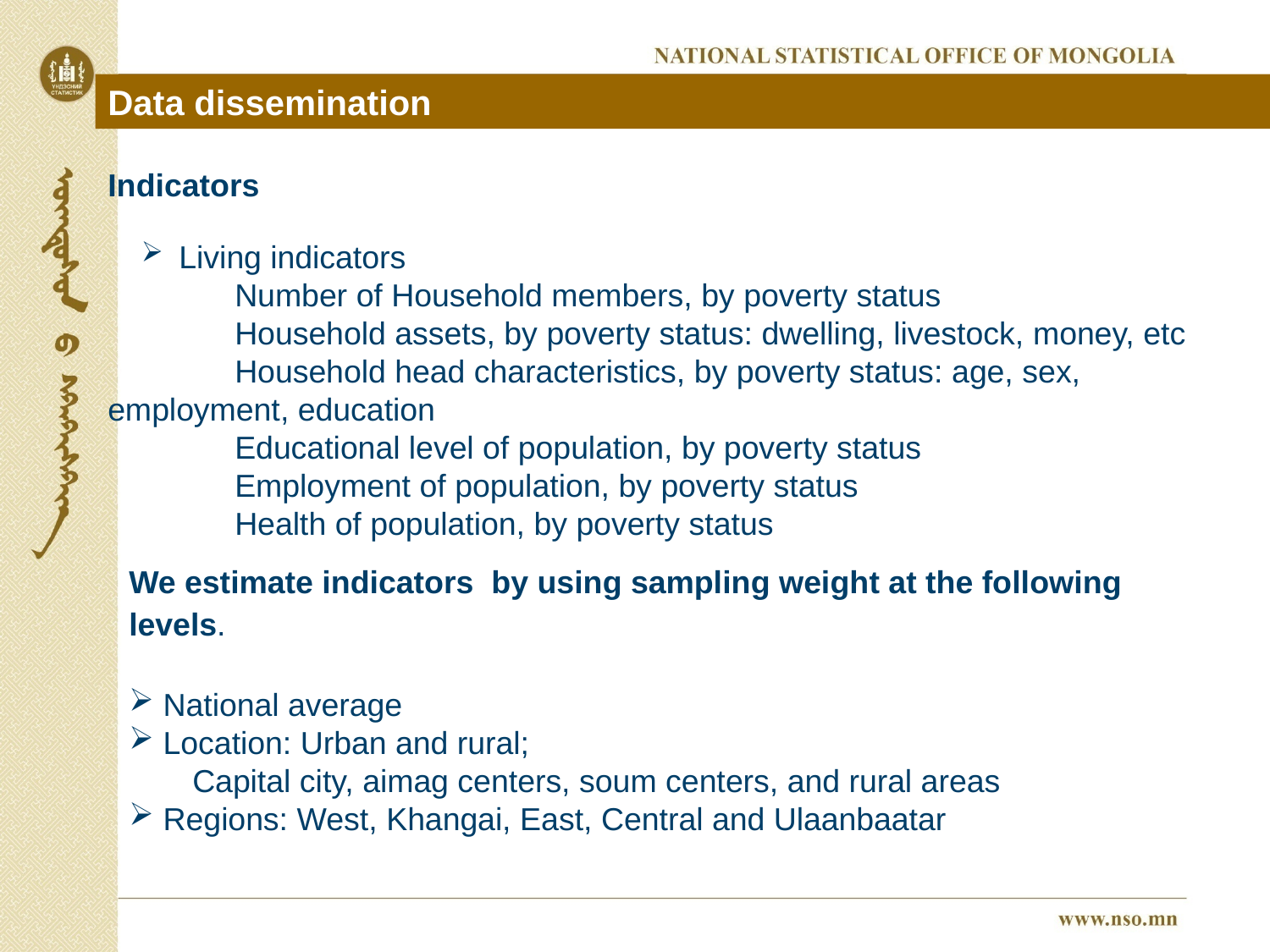

Data dissemination
Indicators

 Living indicators
	Number of Household members, by poverty status
	Household assets, by poverty status: dwelling, livestock, money, etc
	Household head characteristics, by poverty status: age, sex,   	employment, education
	Educational level of population, by poverty status
	Employment of population, by poverty status
	Health of population, by poverty status

We estimate indicators  by using sampling weight at the following
levels.

 National average
 Location: Urban and rural;
	Capital city, aimag centers, soum centers, and rural areas
 Regions: West, Khangai, East, Central and Ulaanbaatar